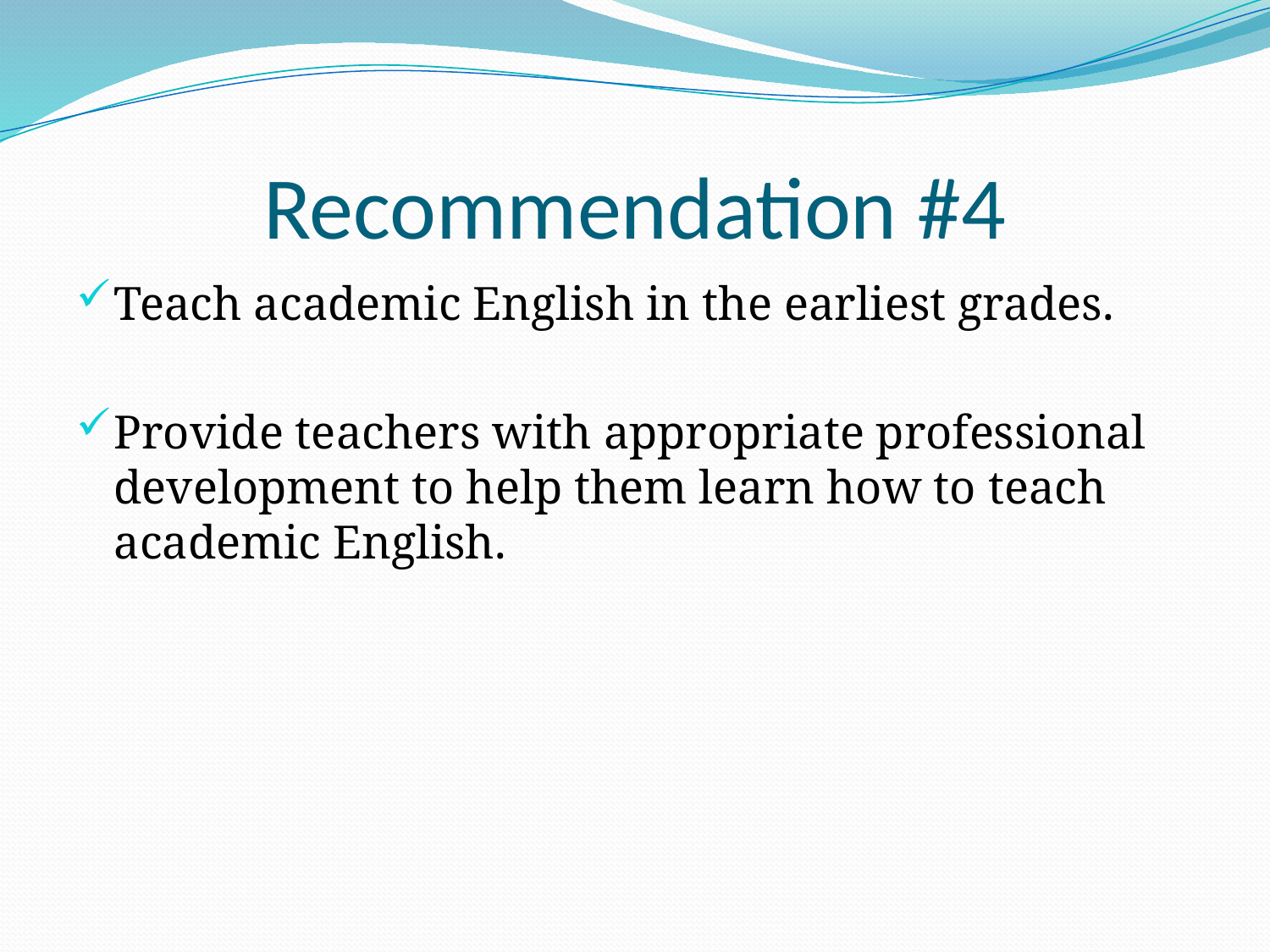

# Recommendation #4
Teach academic English in the earliest grades.

Provide teachers with appropriate professional development to help them learn how to teach academic English.